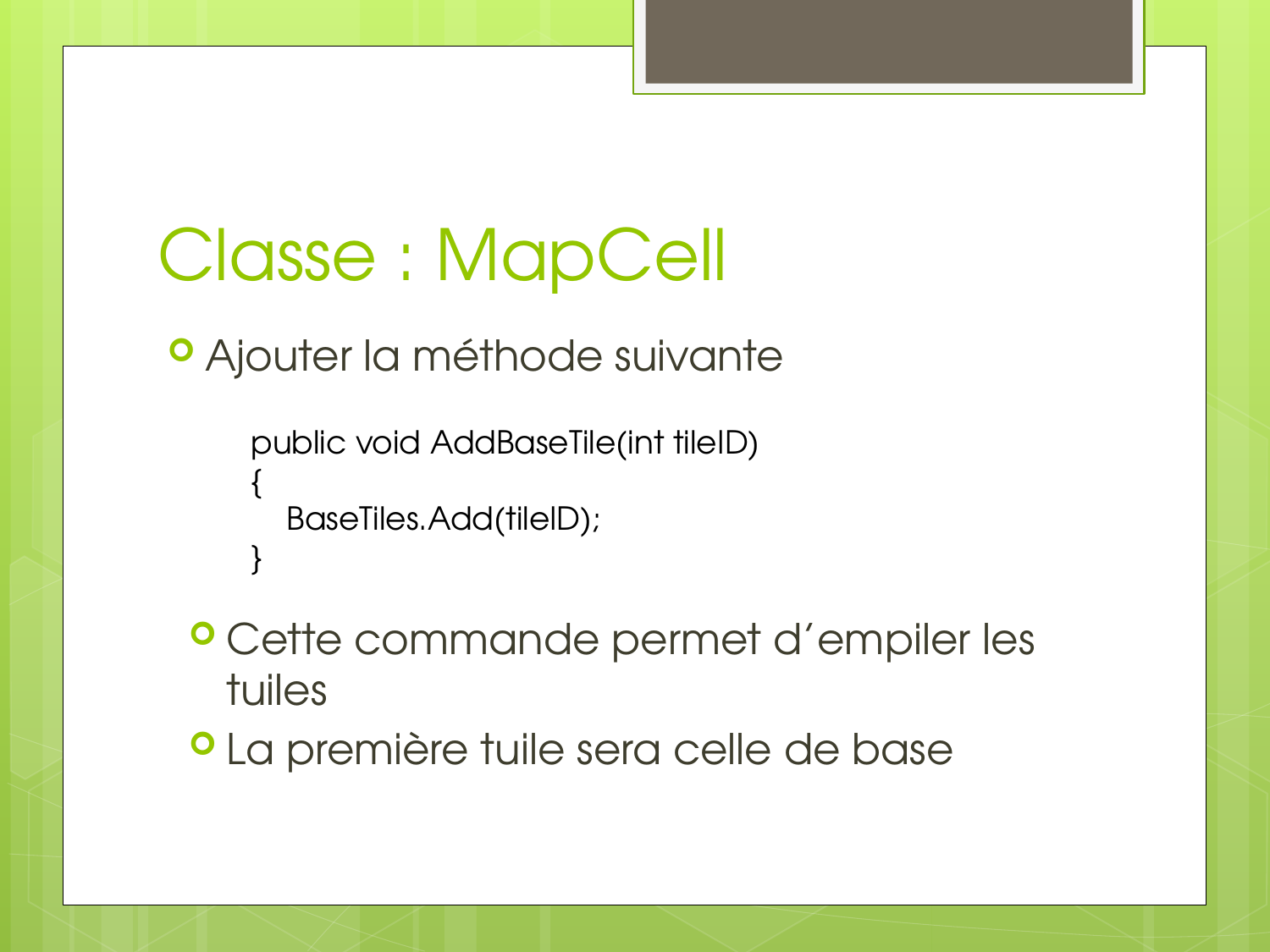

# Classe : MapCell
Ajouter la méthode suivante
public void AddBaseTile(int tileID)
{
    BaseTiles.Add(tileID);
}
Cette commande permet d’empiler les tuiles
La première tuile sera celle de base